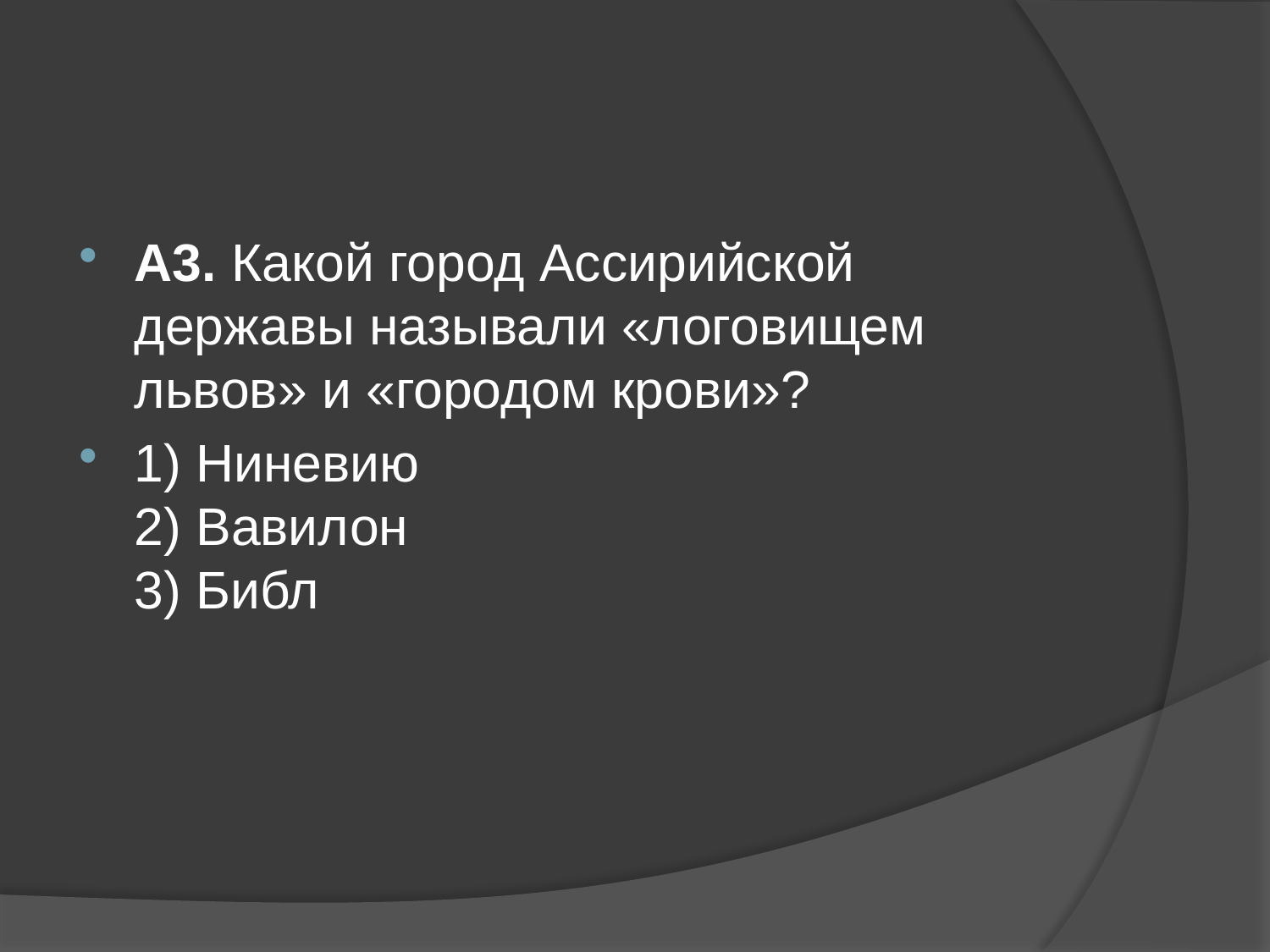

#
А3. Какой город Ассирийской державы называли «логовищем львов» и «городом крови»?
1) Ниневию
2) Вавилон
3) Библ